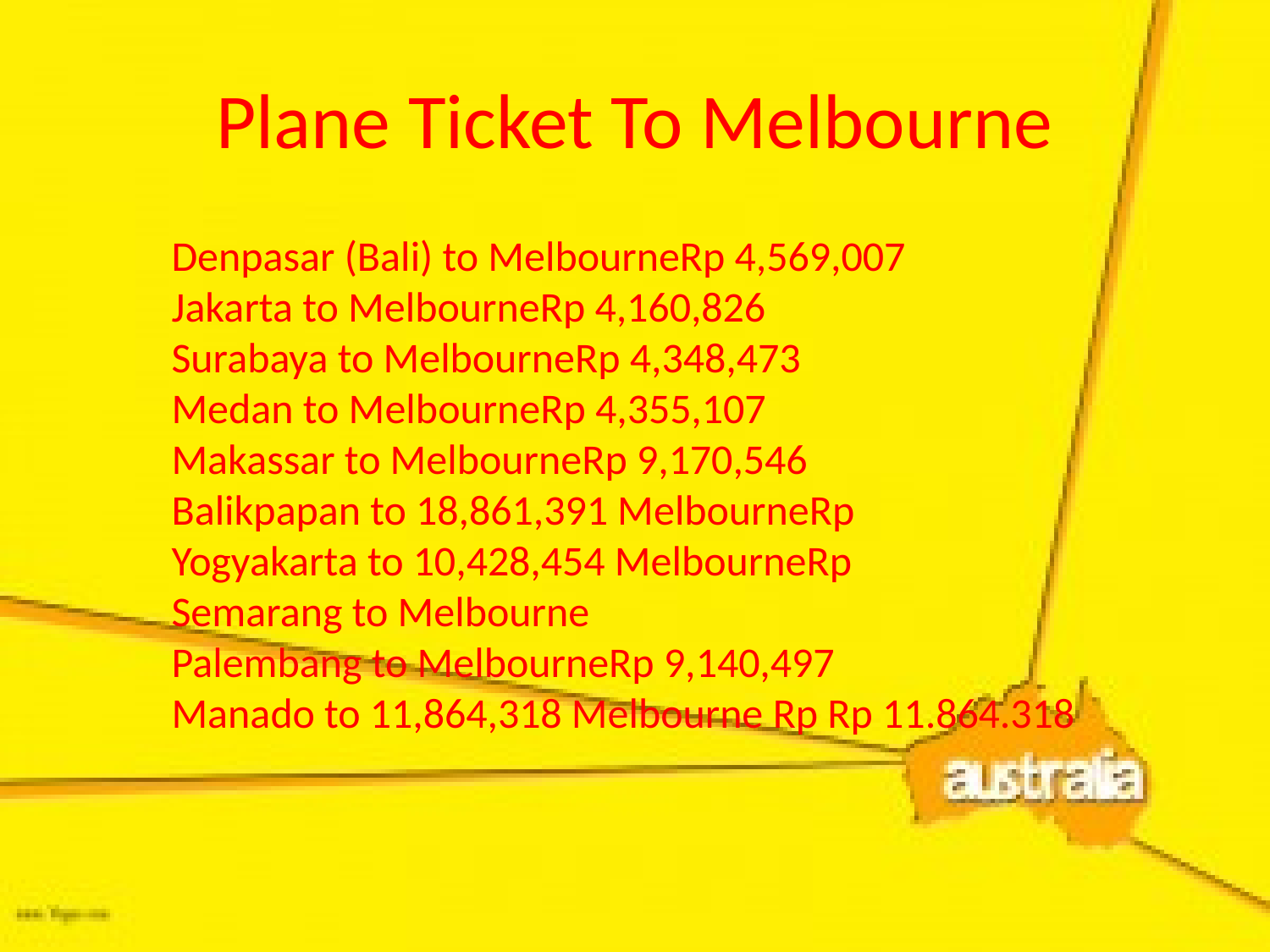

# Plane Ticket To Melbourne
	     Denpasar (Bali) to MelbourneRp 4,569,007
     Jakarta to MelbourneRp 4,160,826
     Surabaya to MelbourneRp 4,348,473
     Medan to MelbourneRp 4,355,107
     Makassar to MelbourneRp 9,170,546
     Balikpapan to 18,861,391 MelbourneRp
     Yogyakarta to 10,428,454 MelbourneRp
     Semarang to Melbourne
     Palembang to MelbourneRp 9,140,497
     Manado to 11,864,318 Melbourne Rp Rp 11.864.318